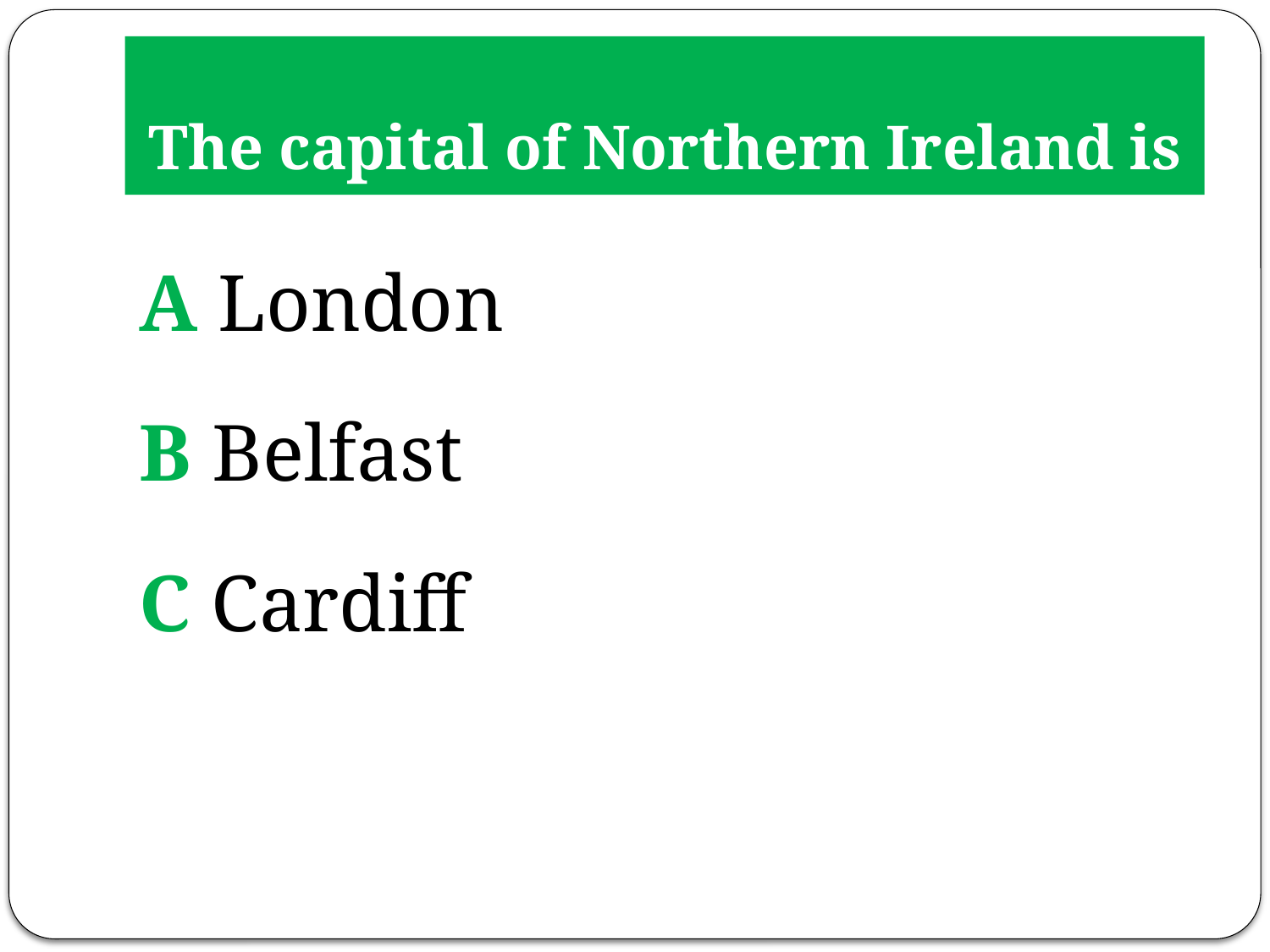

# The capital of Northern Ireland is
A London
B Belfast
C Cardiff